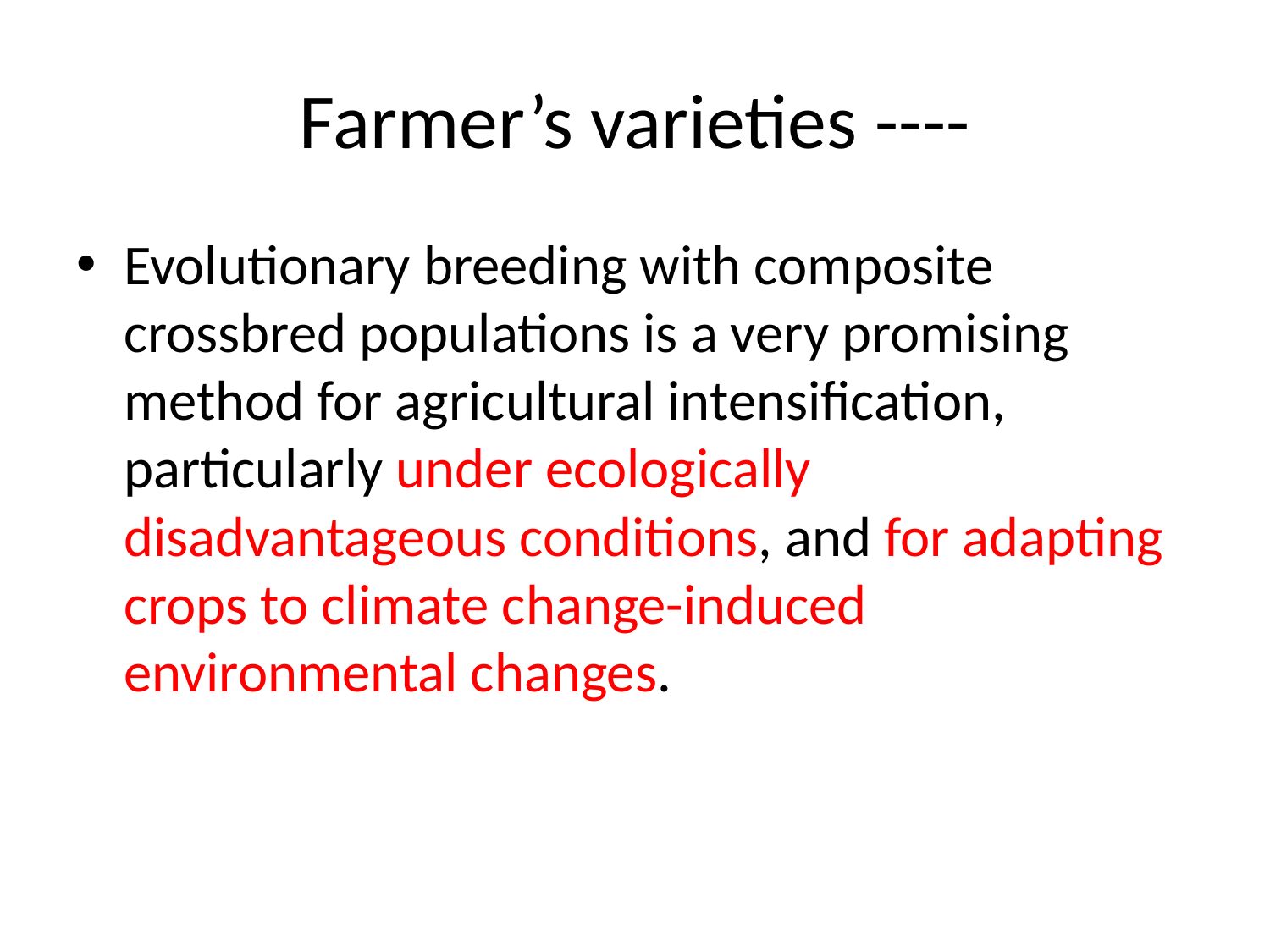

# Farmer’s varieties ----
Evolutionary breeding with composite crossbred populations is a very promising method for agricultural intensification, particularly under ecologically disadvantageous conditions, and for adapting crops to climate change-induced environmental changes.